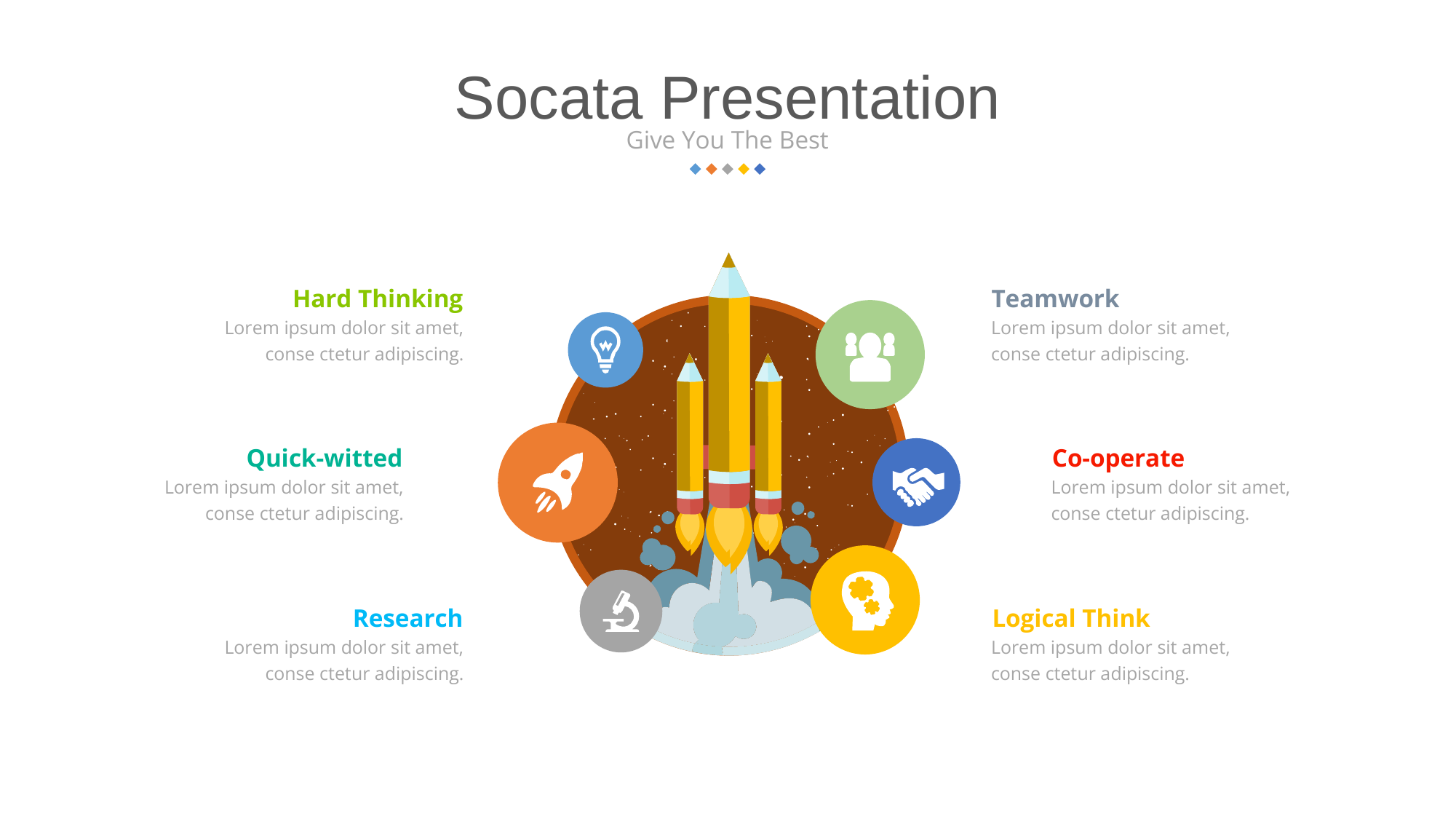

Socata Presentation
Give You The Best

Hard Thinking
Lorem ipsum dolor sit amet, conse ctetur adipiscing.
Teamwork
Lorem ipsum dolor sit amet, conse ctetur adipiscing.

Quick-witted
Lorem ipsum dolor sit amet, conse ctetur adipiscing.
Co-operate
Lorem ipsum dolor sit amet, conse ctetur adipiscing.

Research
Lorem ipsum dolor sit amet, conse ctetur adipiscing.
Logical Think
Lorem ipsum dolor sit amet, conse ctetur adipiscing.